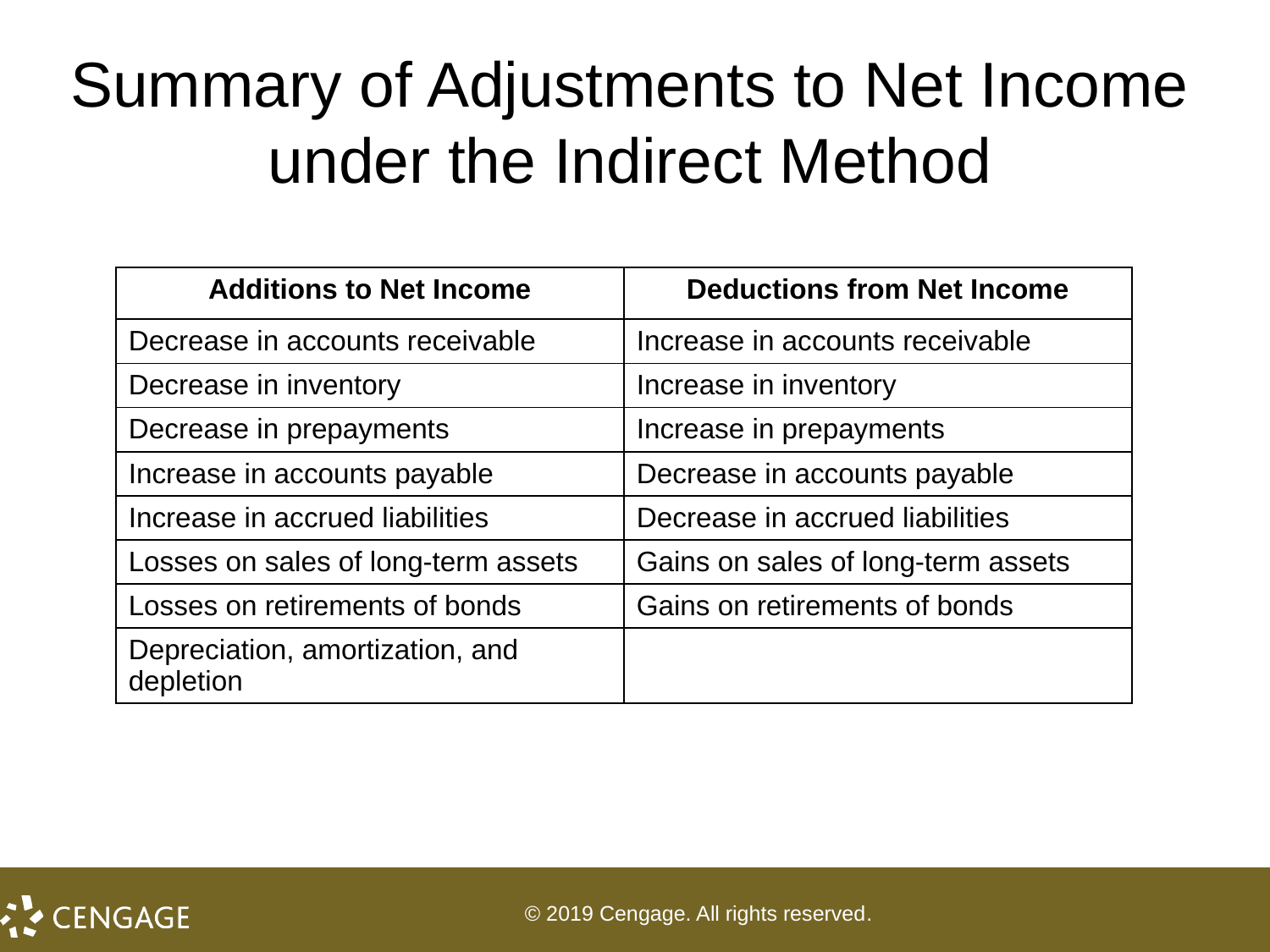

# Summary of Adjustments to Net Income under the Indirect Method
| Additions to Net Income | Deductions from Net Income |
| --- | --- |
| Decrease in accounts receivable | Increase in accounts receivable |
| Decrease in inventory | Increase in inventory |
| Decrease in prepayments | Increase in prepayments |
| Increase in accounts payable | Decrease in accounts payable |
| Increase in accrued liabilities | Decrease in accrued liabilities |
| Losses on sales of long-term assets | Gains on sales of long-term assets |
| Losses on retirements of bonds | Gains on retirements of bonds |
| Depreciation, amortization, and depletion |  |